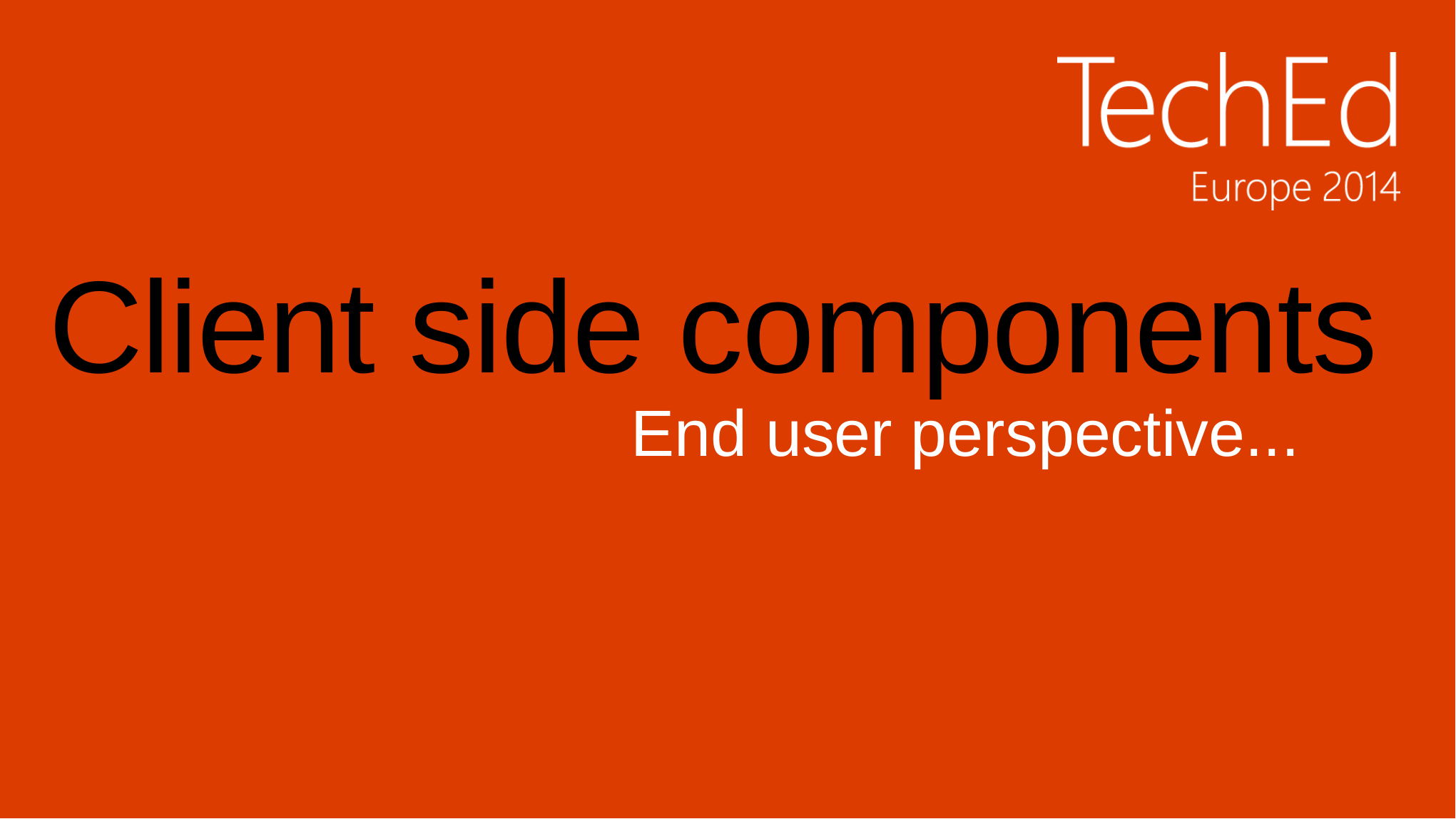

# Client side components
End user perspective...